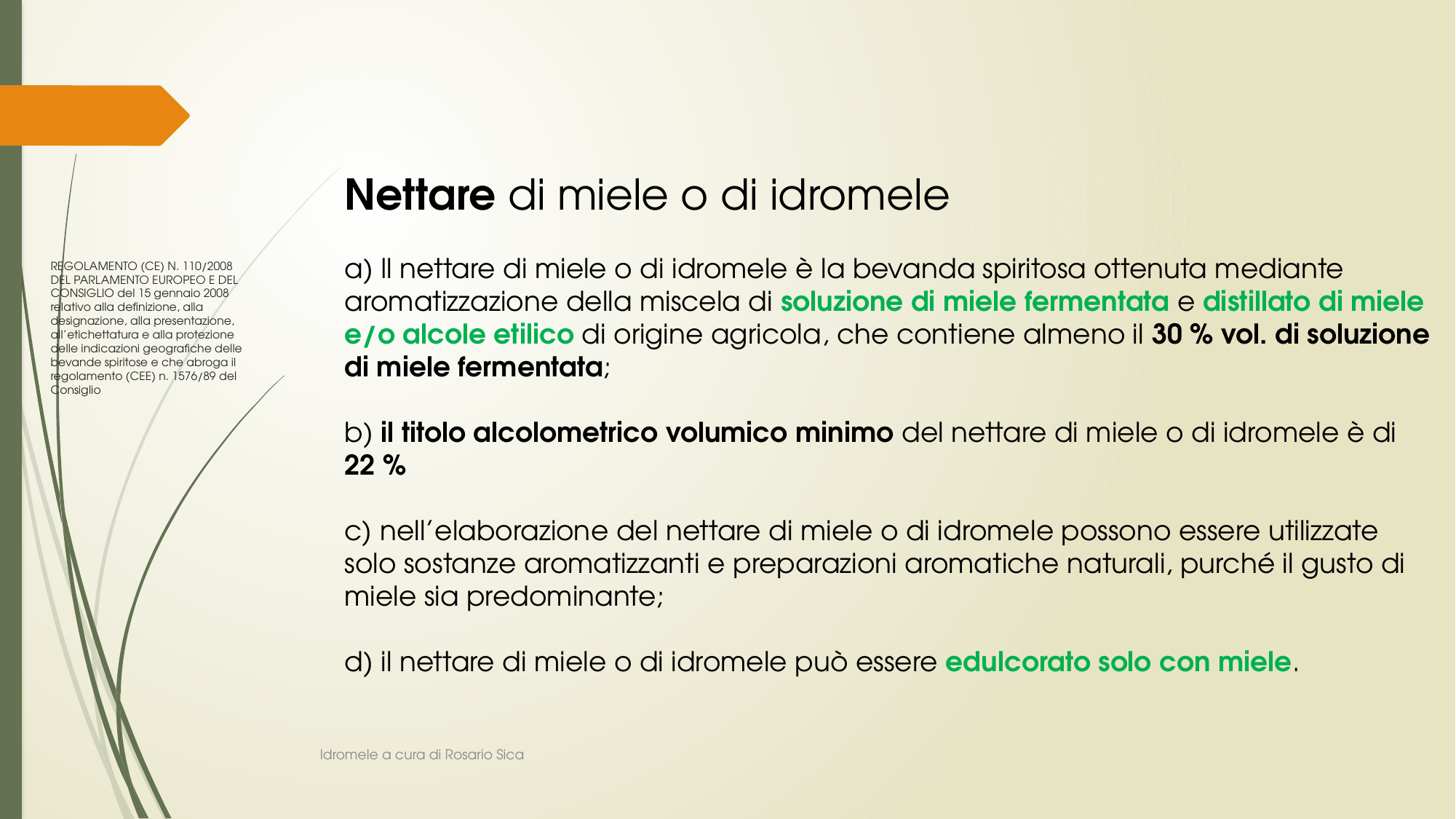

Nettare di miele o di idromele

a) Il nettare di miele o di idromele è la bevanda spiritosa ottenuta mediante aromatizzazione della miscela di soluzione di miele fermentata e distillato di miele e/o alcole etilico di origine agricola, che contiene almeno il 30 % vol. di soluzione di miele fermentata;

b) il titolo alcolometrico volumico minimo del nettare di miele o di idromele è di 22 %

c) nell’elaborazione del nettare di miele o di idromele possono essere utilizzate solo sostanze aromatizzanti e preparazioni aromatiche naturali, purché il gusto di miele sia predominante;

d) il nettare di miele o di idromele può essere edulcorato solo con miele.
# REGOLAMENTO (CE) N. 110/2008 DEL PARLAMENTO EUROPEO E DEL CONSIGLIO del 15 gennaio 2008 relativo alla definizione, alla designazione, alla presentazione, all’etichettatura e alla protezione delle indicazioni geografiche delle bevande spiritose e che abroga il regolamento (CEE) n. 1576/89 del Consiglio
Idromele a cura di Rosario Sica